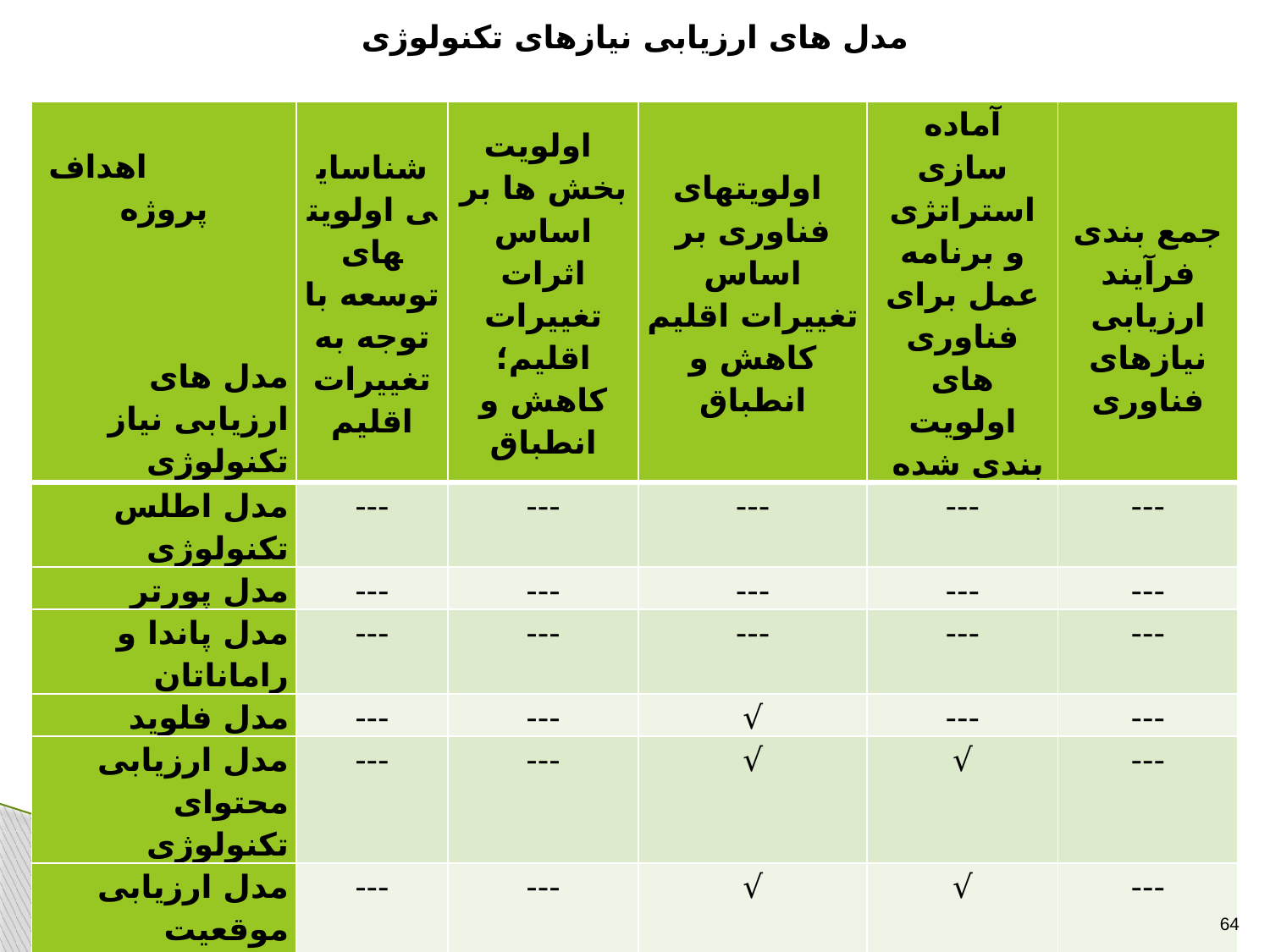

# مدل های ارزیابی نیازهای تکنولوژی
| اهداف پروژه     مدل های ارزیابی نیاز تکنولوژی | شناسایی اولویت­های توسعه با توجه به تغییرات اقلیم | اولویت بخش ها بر اساس اثرات تغییرات اقلیم؛ کاهش و انطباق | اولویت­های فناوری بر اساس تغییرات اقلیم کاهش و انطباق | آماده سازی استراتژی و برنامه عمل برای فناوری های اولویت بندی شده | جمع بندی فرآیند ارزیابی نیازهای فناوری |
| --- | --- | --- | --- | --- | --- |
| مدل اطلس تکنولوژی | --- | --- | --- | --- | --- |
| مدل پورتر | --- | --- | --- | --- | --- |
| مدل پاندا و راماناتان | --- | --- | --- | --- | --- |
| مدل فلوید | --- | --- | √ | --- | --- |
| مدل ارزیابی محتوای تکنولوژی | --- | --- | √ | √ | --- |
| مدل ارزیابی موقعیت تکنولوژی | --- | --- | √ | √ | --- |
| مدل ارزش افزوده اقتصادی | --- | --- | --- | --- | --- |
| مدل فورد | --- | --- | --- | --- | --- |
64